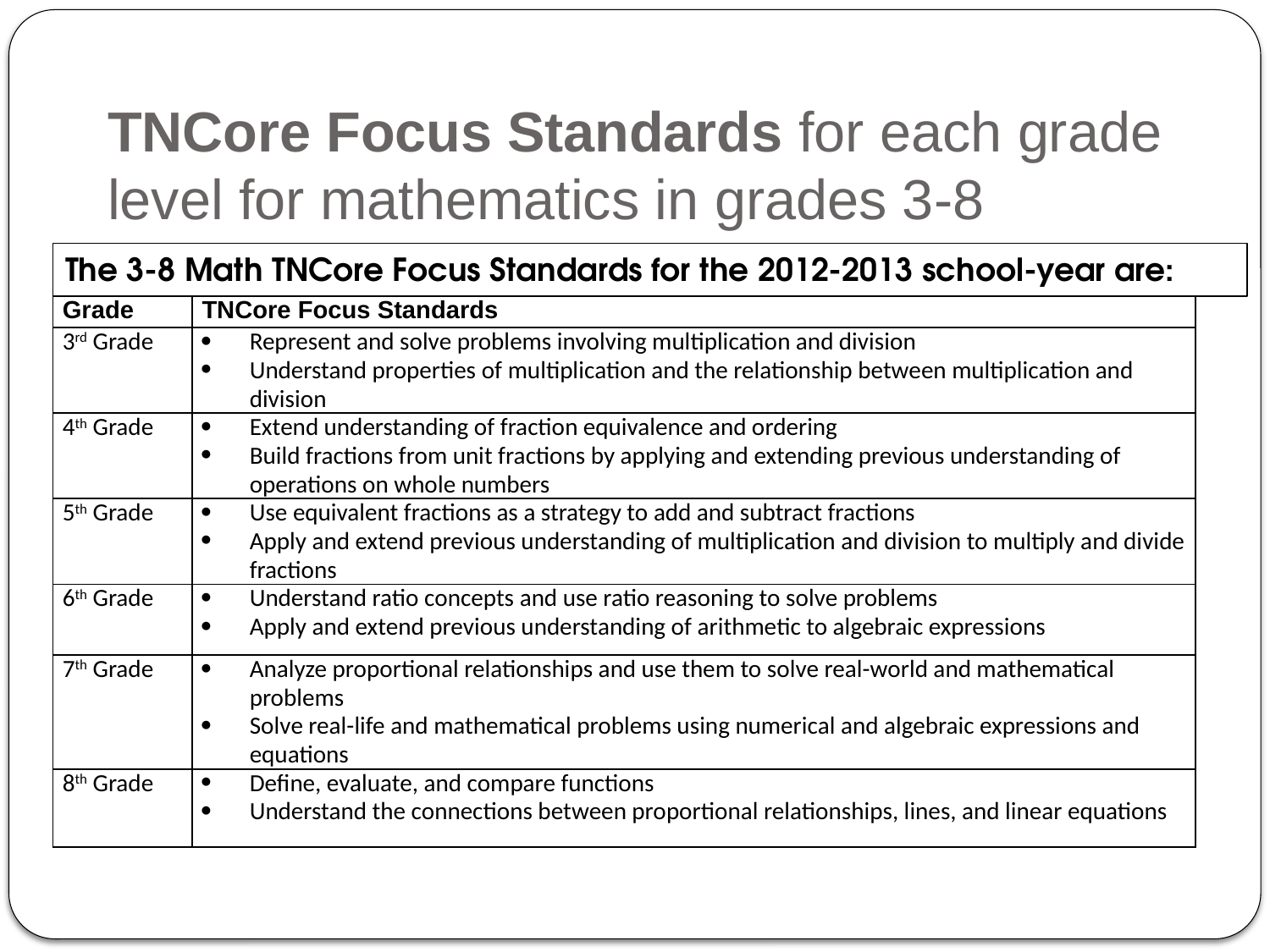

# TNCore Focus Standards for each grade level for mathematics in grades 3-8
The 3-8 Math TNCore Focus Standards for the 2012-2013 school-year are:
| Grade | TNCore Focus Standards |
| --- | --- |
| 3rd Grade | Represent and solve problems involving multiplication and division Understand properties of multiplication and the relationship between multiplication and division |
| 4th Grade | Extend understanding of fraction equivalence and ordering Build fractions from unit fractions by applying and extending previous understanding of operations on whole numbers |
| 5th Grade | Use equivalent fractions as a strategy to add and subtract fractions Apply and extend previous understanding of multiplication and division to multiply and divide fractions |
| 6th Grade | Understand ratio concepts and use ratio reasoning to solve problems Apply and extend previous understanding of arithmetic to algebraic expressions |
| 7th Grade | Analyze proportional relationships and use them to solve real-world and mathematical problems Solve real-life and mathematical problems using numerical and algebraic expressions and equations |
| 8th Grade | Define, evaluate, and compare functions Understand the connections between proportional relationships, lines, and linear equations |